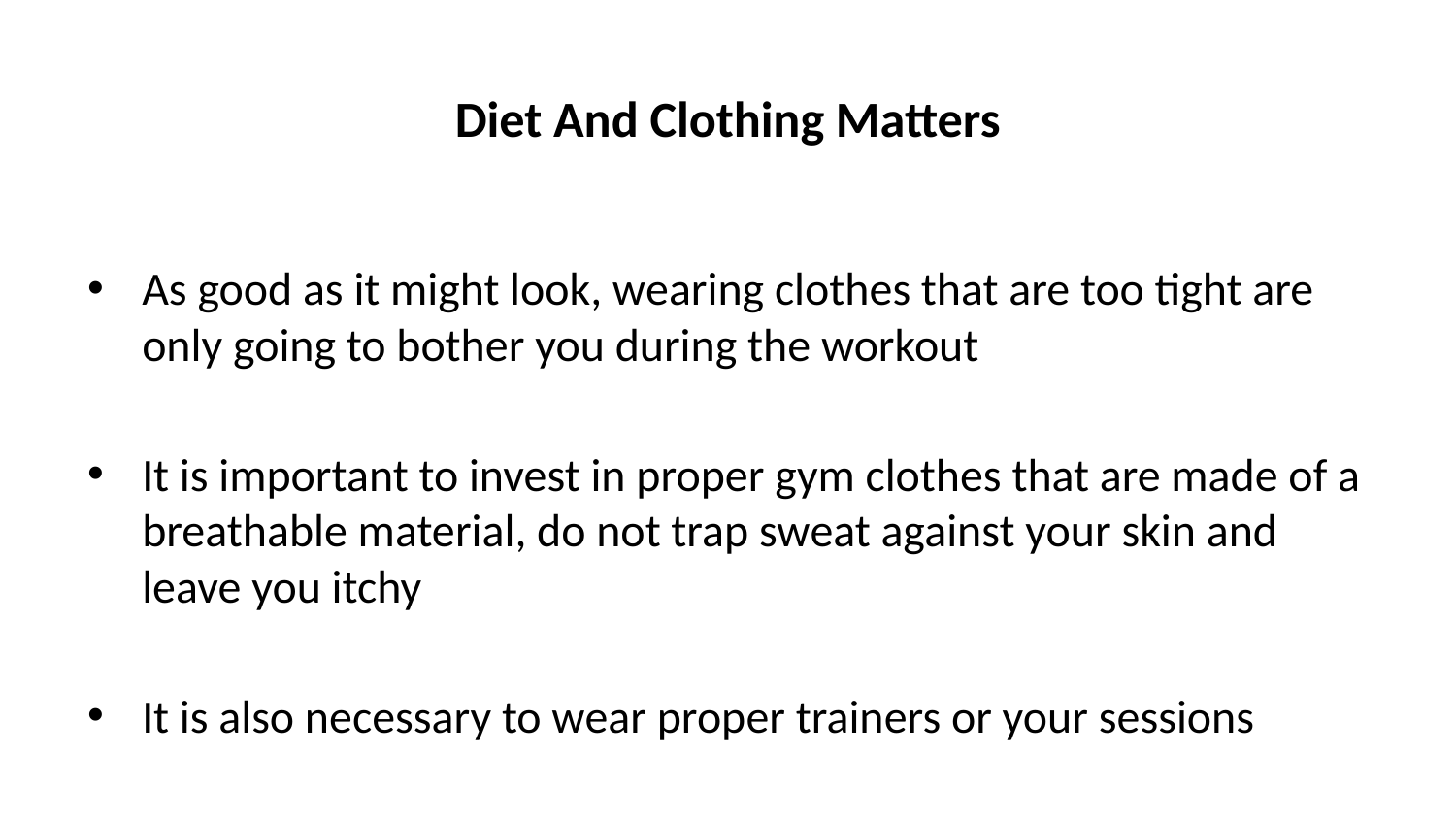

# Diet And Clothing Matters
As good as it might look, wearing clothes that are too tight are only going to bother you during the workout

It is important to invest in proper gym clothes that are made of a breathable material, do not trap sweat against your skin and leave you itchy

It is also necessary to wear proper trainers or your sessions